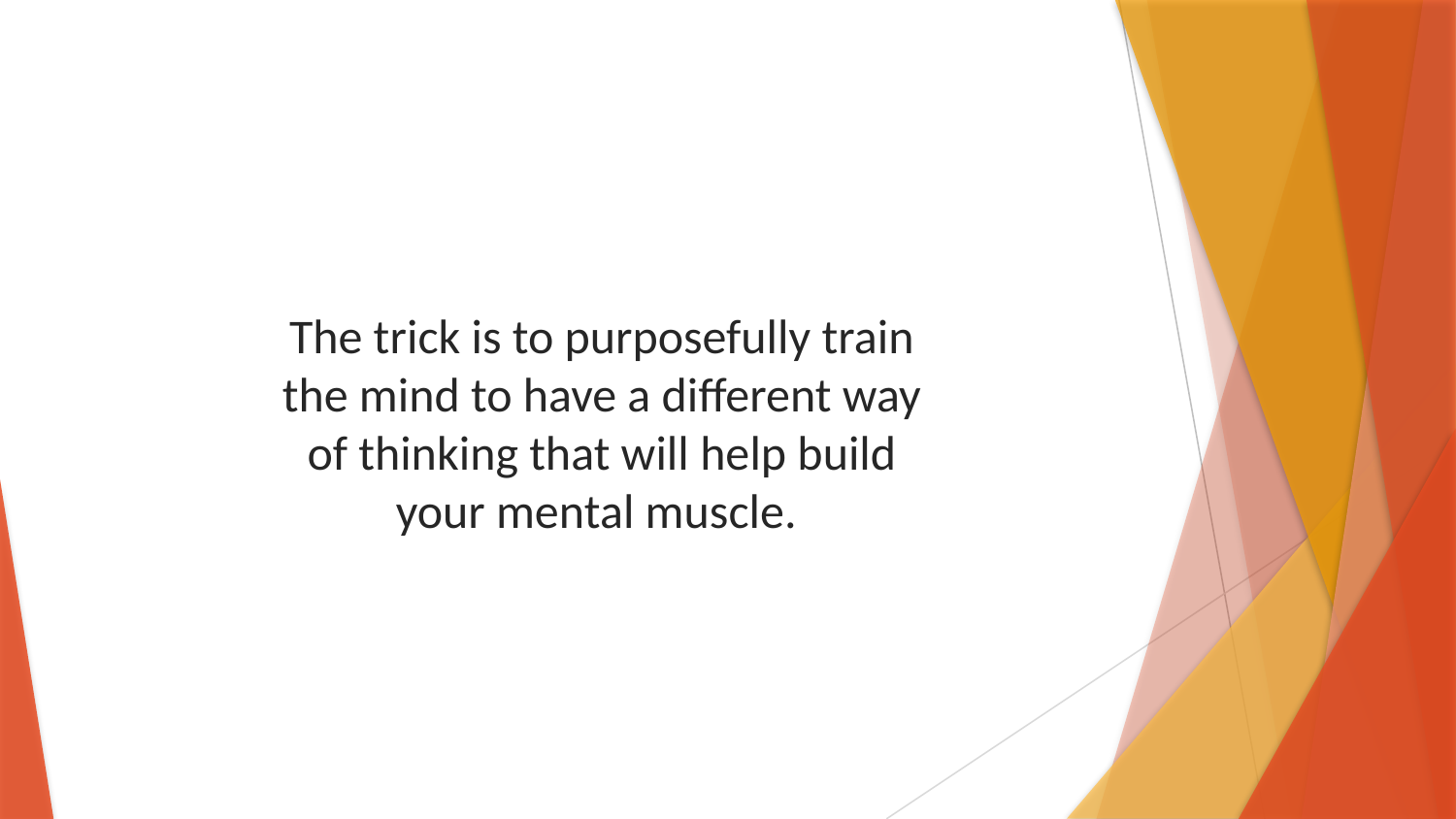

The trick is to purposefully train the mind to have a different way of thinking that will help build your mental muscle.